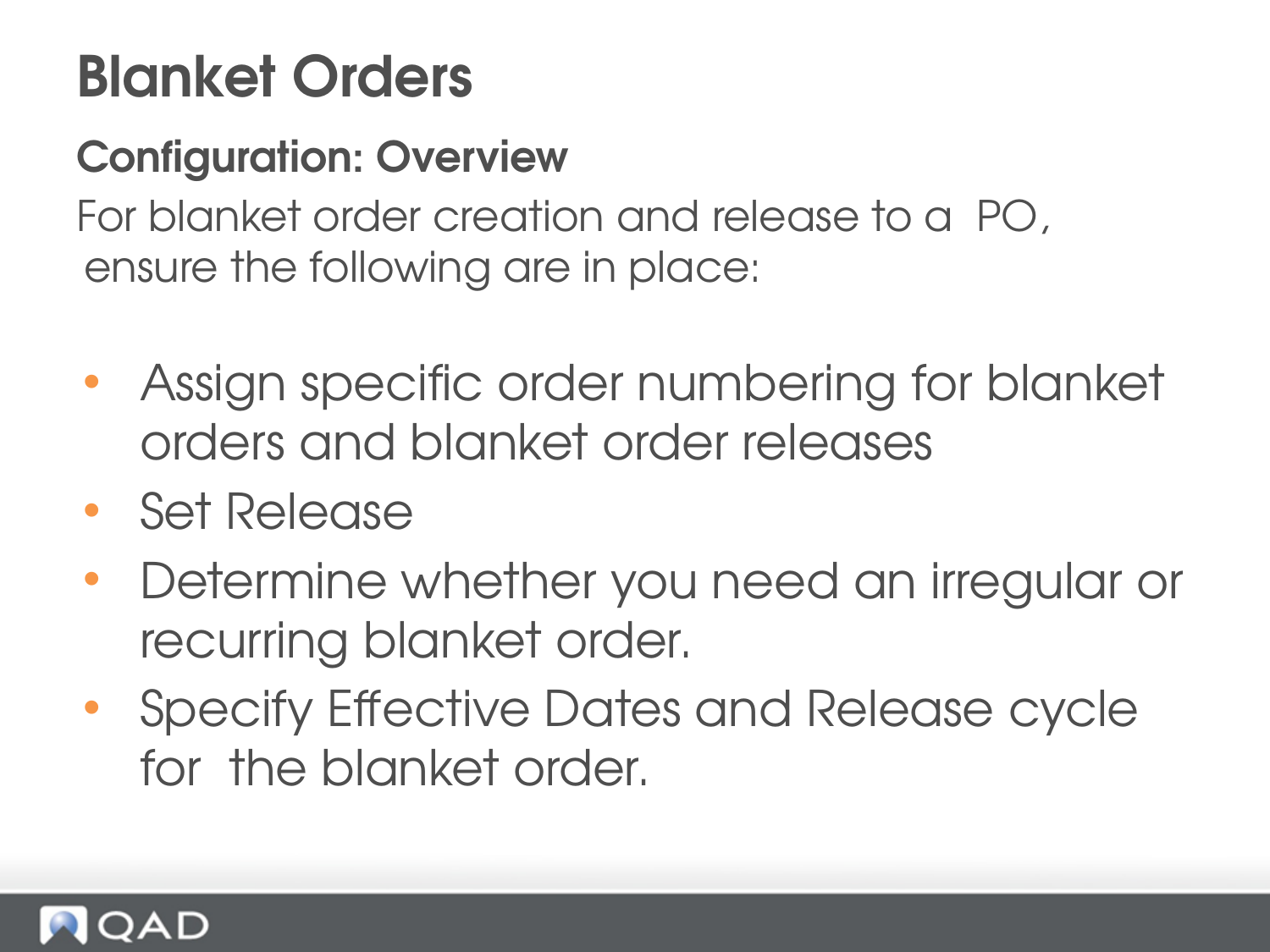

# Blanket Orders
Configuration: Overview
For blanket order creation and release to a  PO, ensure the following are in place:
Assign specific order numbering for blanket orders and blanket order releases
Set Release
Determine whether you need an irregular or recurring blanket order.
Specify Effective Dates and Release cycle for  the blanket order.